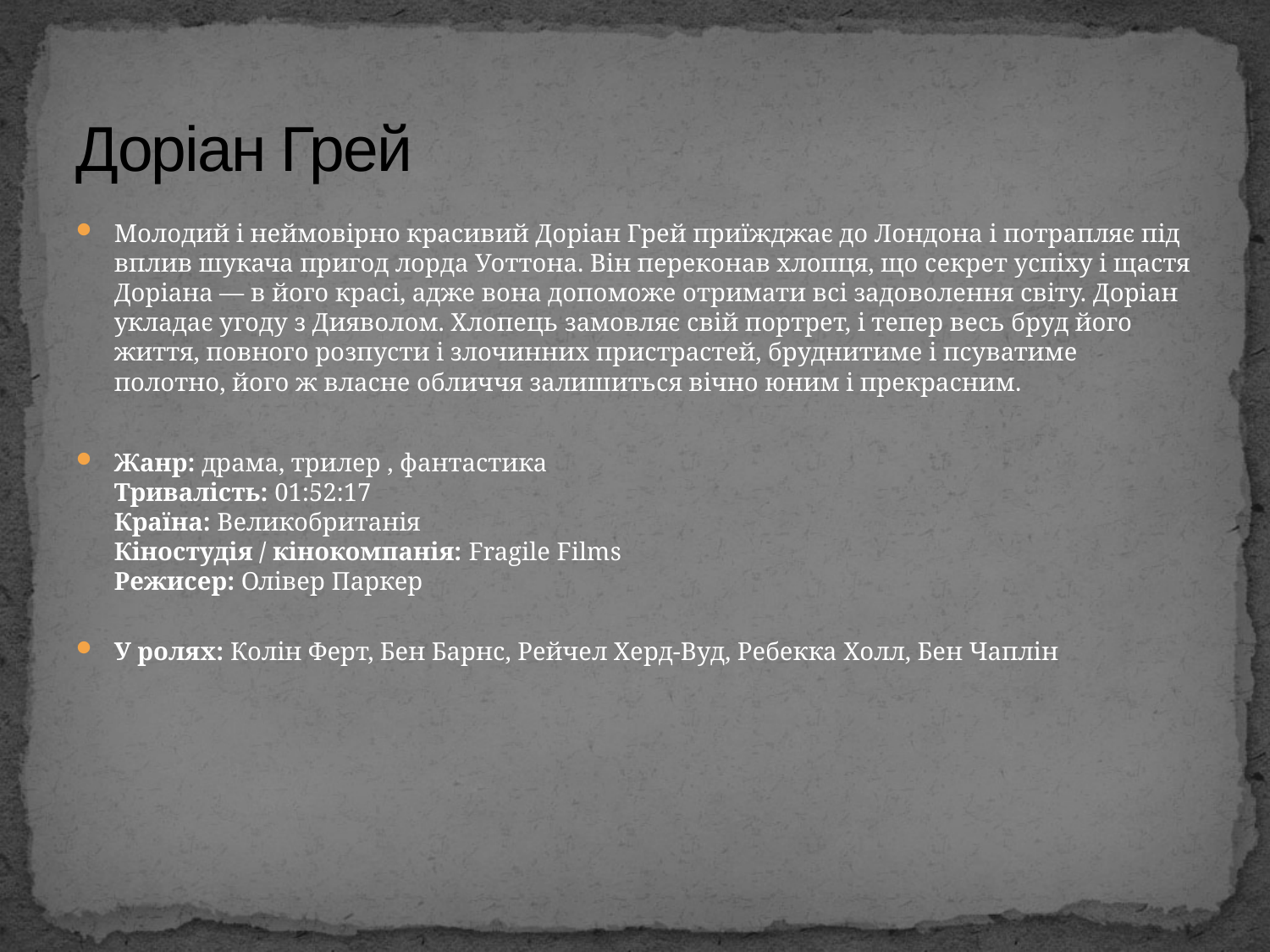

# Доріан Грей
Молодий і неймовірно красивий Доріан Грей приїжджає до Лондона і потрапляє під вплив шукача пригод лорда Уоттона. Він переконав хлопця, що секрет успіху і щастя Доріана — в його красі, адже вона допоможе отримати всі задоволення світу. Доріан укладає угоду з Дияволом. Хлопець замовляє свій портрет, і тепер весь бруд його життя, повного розпусти і злочинних пристрастей, бруднитиме і псуватиме полотно, його ж власне обличчя залишиться вічно юним і прекрасним.

Жанр: драма, трилер , фантастика
Тривалість: 01:52:17
Країна: Великобританія
Кіностудія / кінокомпанія: Fragile Films
Режисер: Олівер Паркер
У ролях: Колін Ферт, Бен Барнс, Рейчел Херд-Вуд, Ребекка Холл, Бен Чаплін